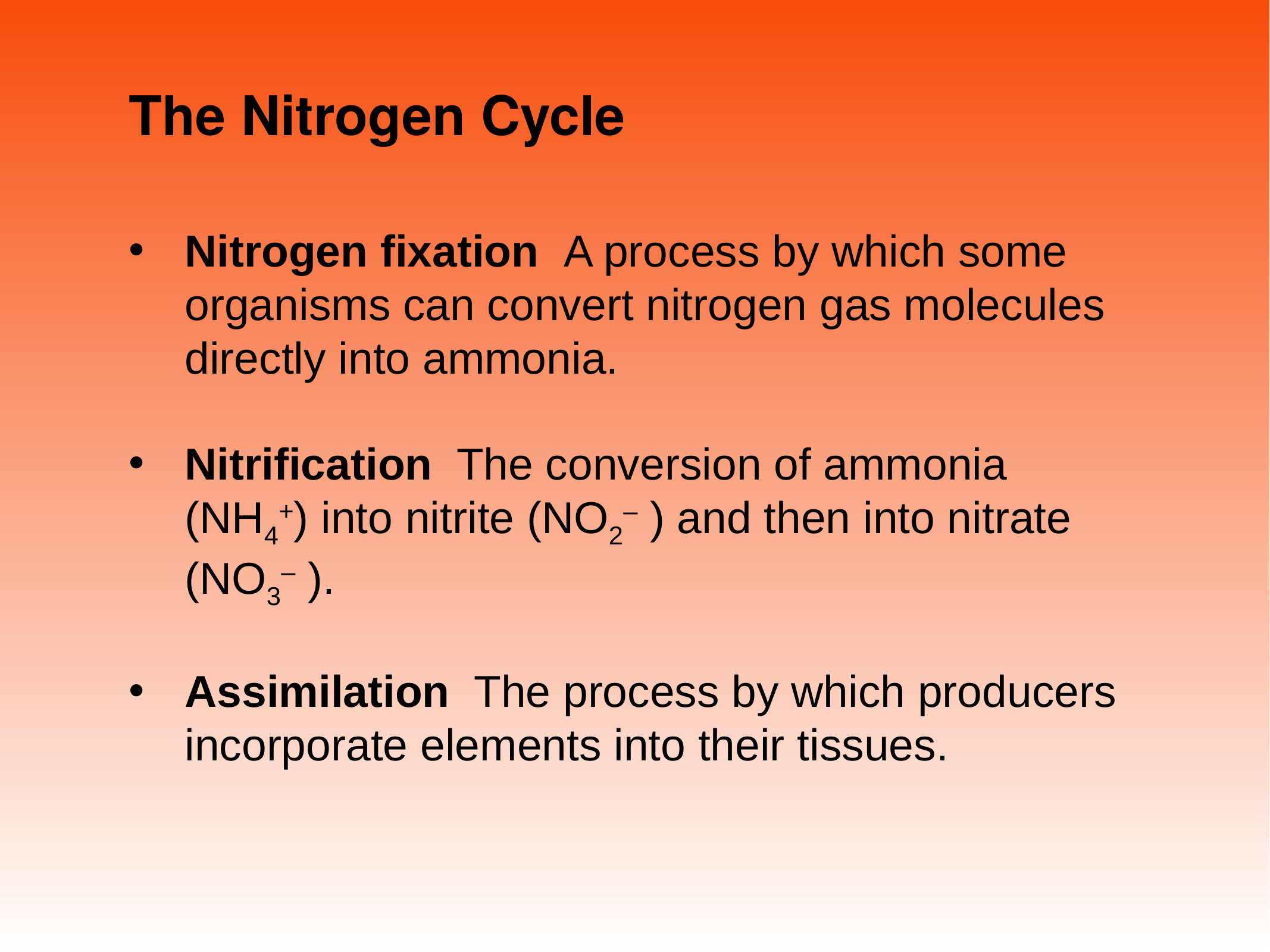

The Nitrogen Cycle
Nitrogen fixation  A process by which some organisms can convert nitrogen gas molecules directly into ammonia.
Nitrification  The conversion of ammonia (NH4+) into nitrite (NO2– ) and then into nitrate (NO3– ).
Assimilation  The process by which producers incorporate elements into their tissues.